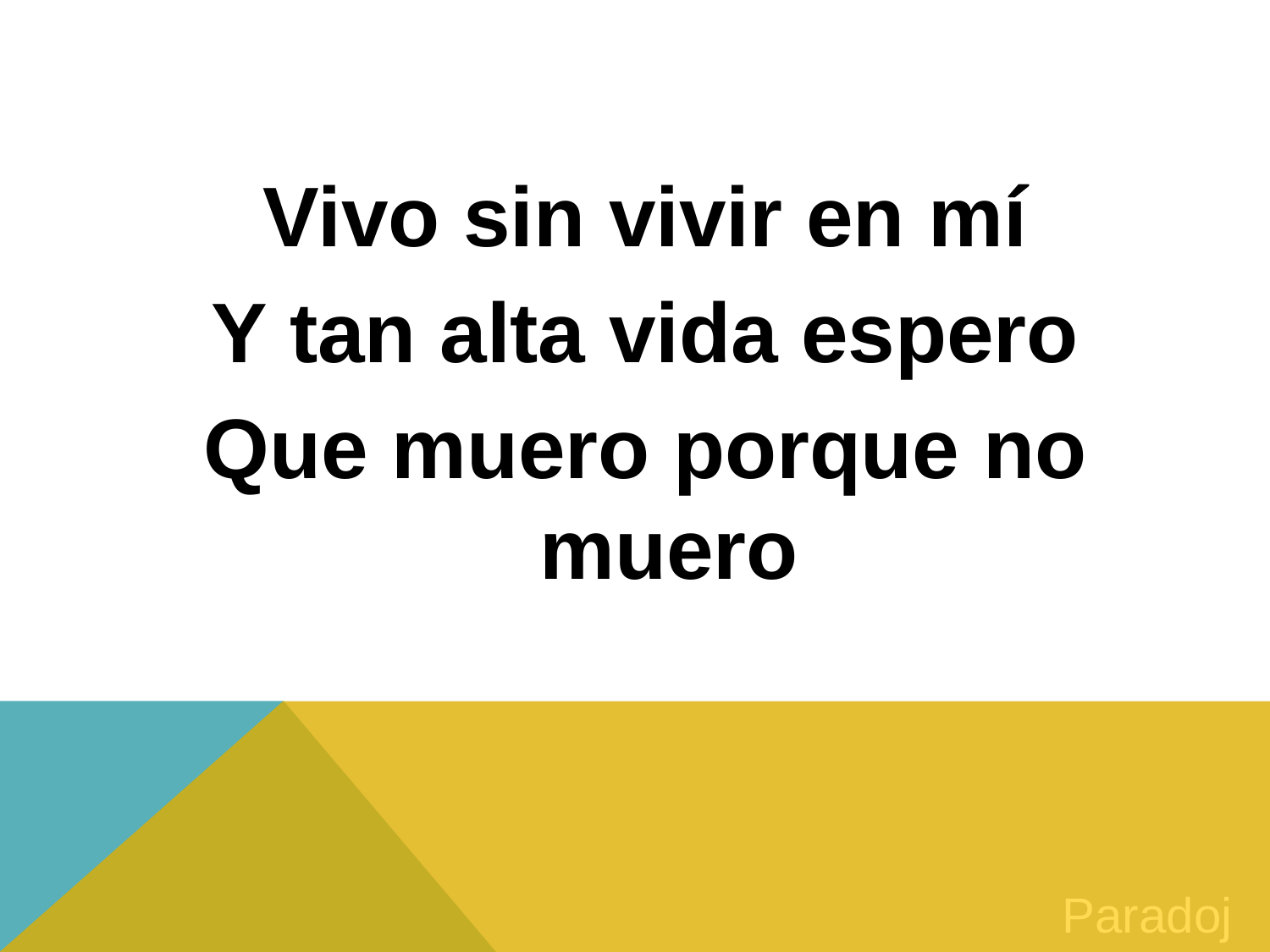

Vivo sin vivir en mí
Y tan alta vida espero
Que muero porque no muero
Paradoja